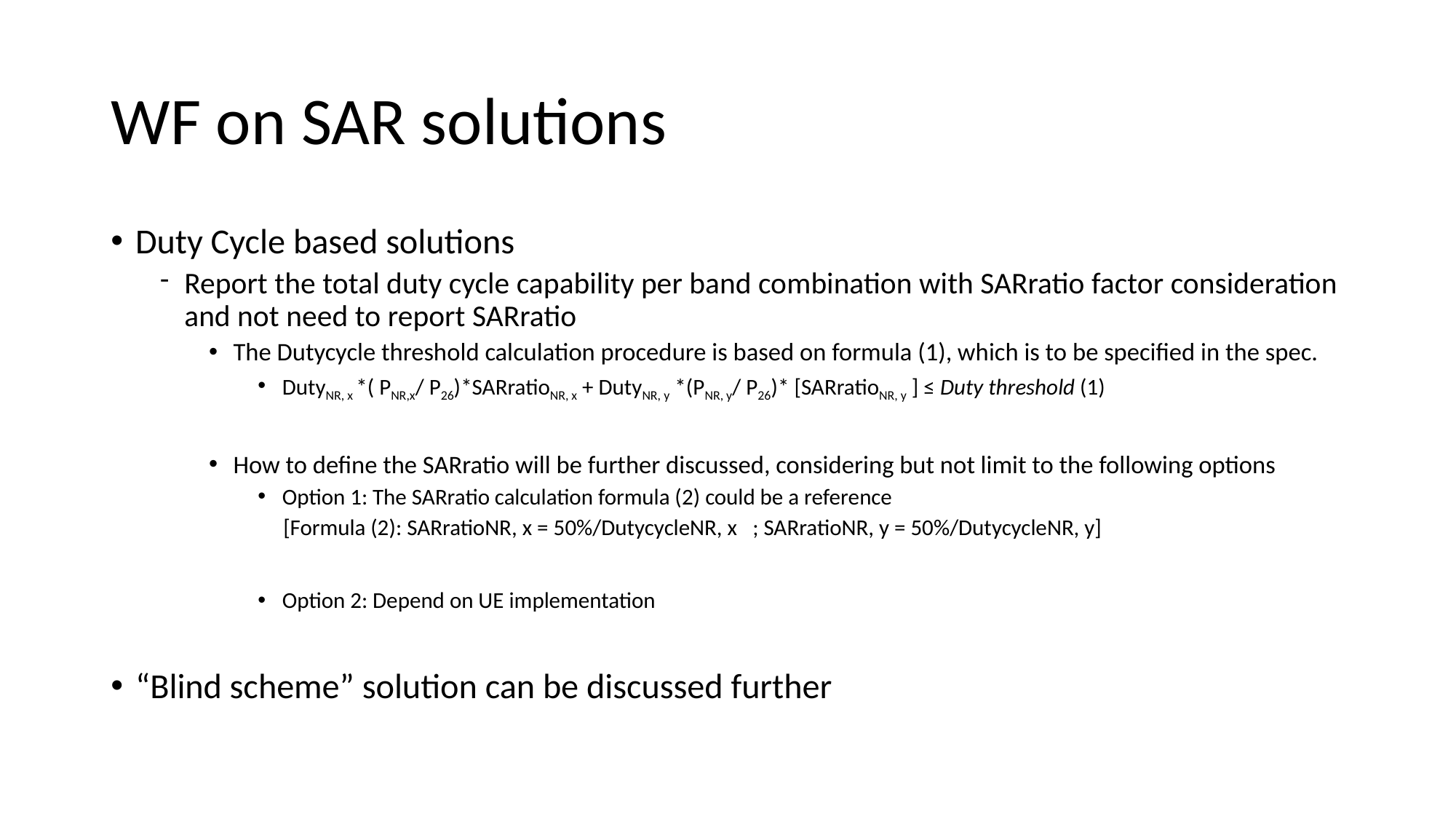

# WF on SAR solutions
Duty Cycle based solutions
Report the total duty cycle capability per band combination with SARratio factor consideration and not need to report SARratio
The Dutycycle threshold calculation procedure is based on formula (1), which is to be specified in the spec.
DutyNR, x *( PNR,x/ P26)*SARratioNR, x + DutyNR, y *(PNR, y/ P26)* [SARratioNR, y ] ≤ Duty threshold (1)

How to define the SARratio will be further discussed, considering but not limit to the following options
Option 1: The SARratio calculation formula (2) could be a reference
     [Formula (2): SARratioNR, x = 50%/DutycycleNR, x   ; SARratioNR, y = 50%/DutycycleNR, y]

Option 2: Depend on UE implementation

“Blind scheme” solution can be discussed further